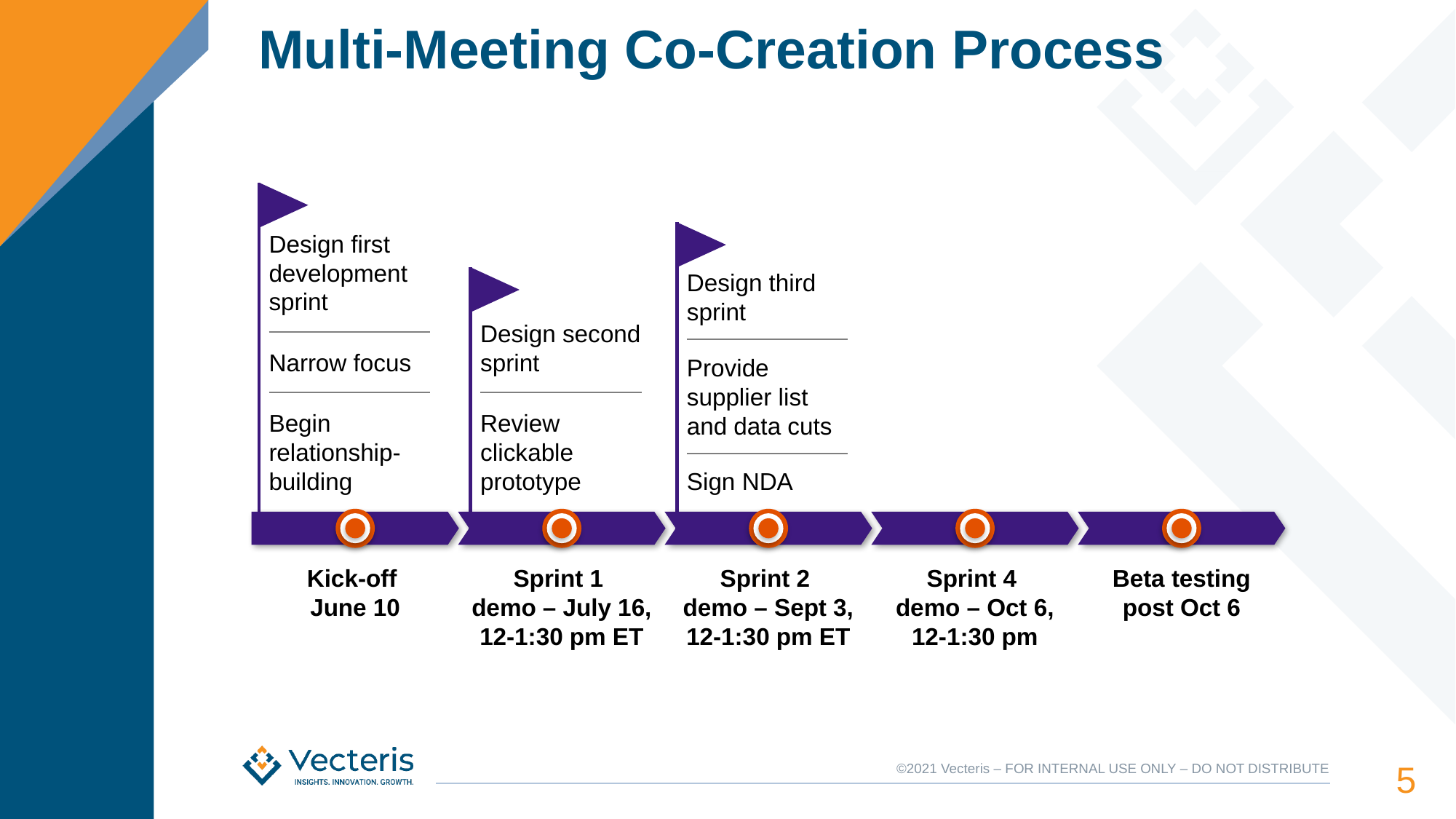

# Multi-Meeting Co-Creation Process

Design first development sprint

Design third sprint
Design second sprint
Narrow focus
Provide supplier list and data cuts
Begin relationship-building
Review clickable prototype
Sign NDA

Kick-off
June 10
Sprint 1
demo – July 16, 12-1:30 pm ET
Sprint 2
demo – Sept 3, 12-1:30 pm ET
Sprint 4
demo – Oct 6, 12-1:30 pm
Beta testing post Oct 6
5
©2021 Vecteris – FOR INTERNAL USE ONLY – DO NOT DISTRIBUTE